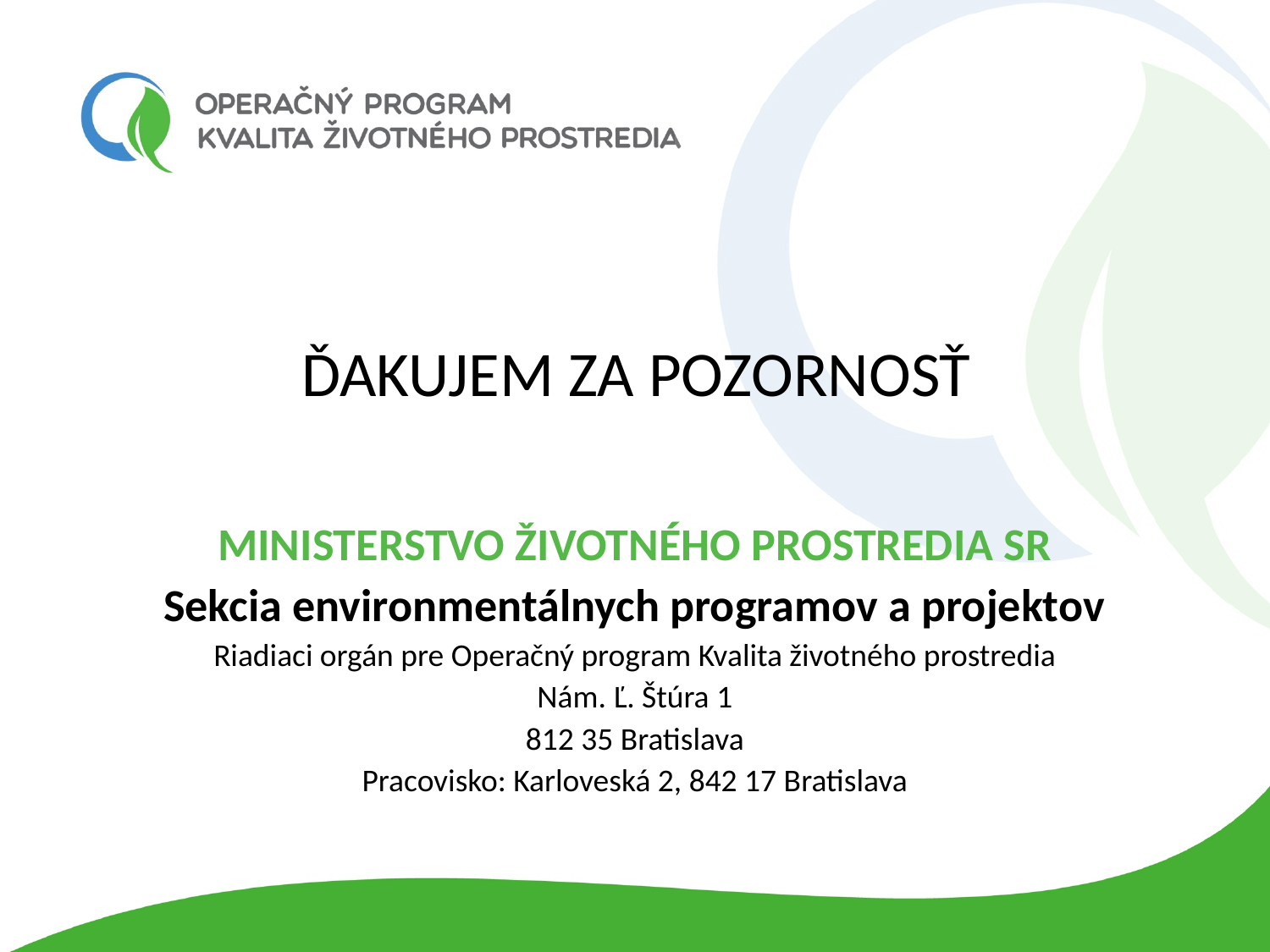

ĎAKUJEM ZA POZORNOSŤ

MINISTERSTVO ŽIVOTNÉHO PROSTREDIA SR
Sekcia environmentálnych programov a projektov
Riadiaci orgán pre Operačný program Kvalita životného prostredia
Nám. Ľ. Štúra 1
812 35 Bratislava
Pracovisko: Karloveská 2, 842 17 Bratislava